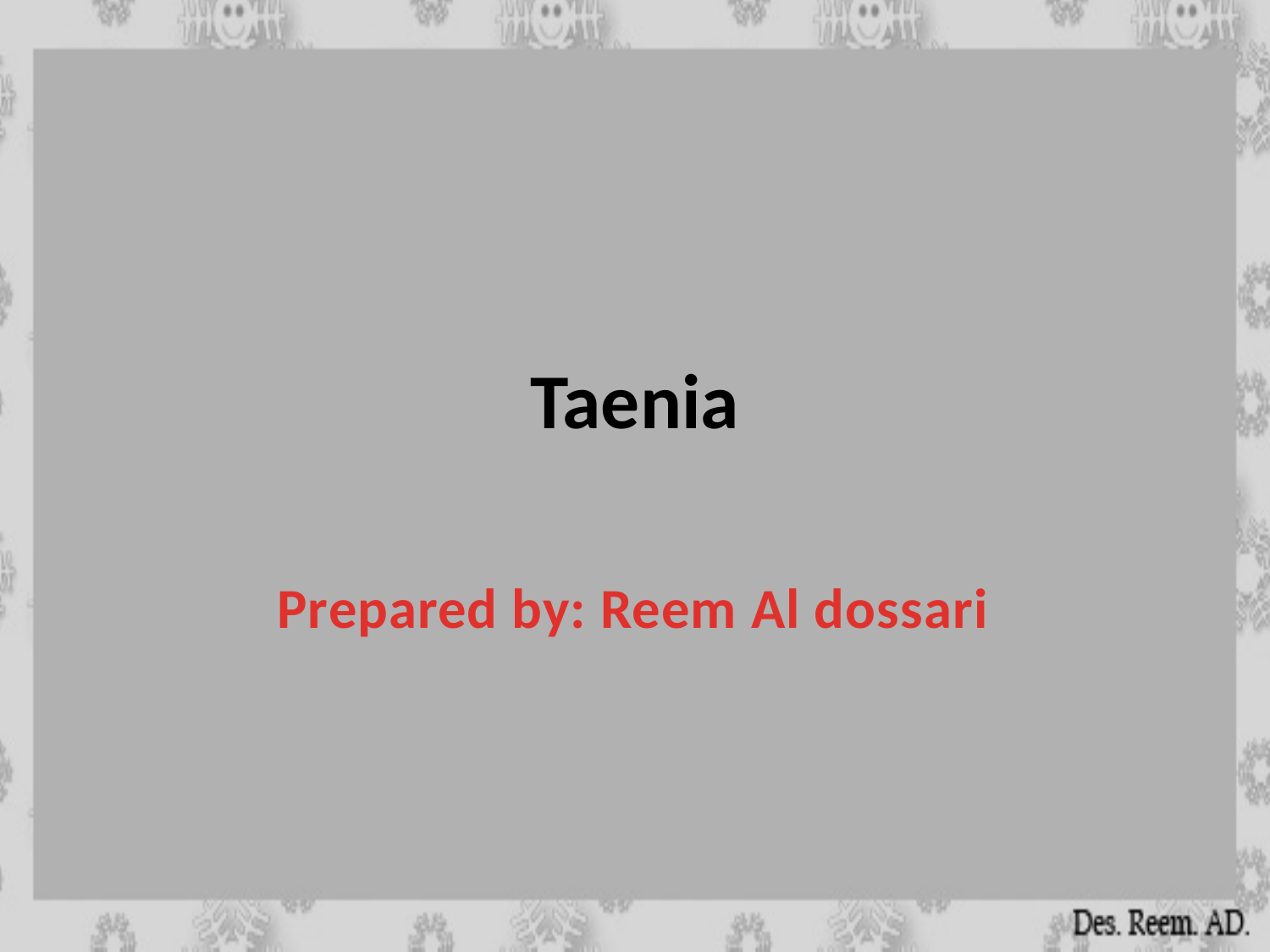

# Taenia
Prepared by: Reem Al dossari